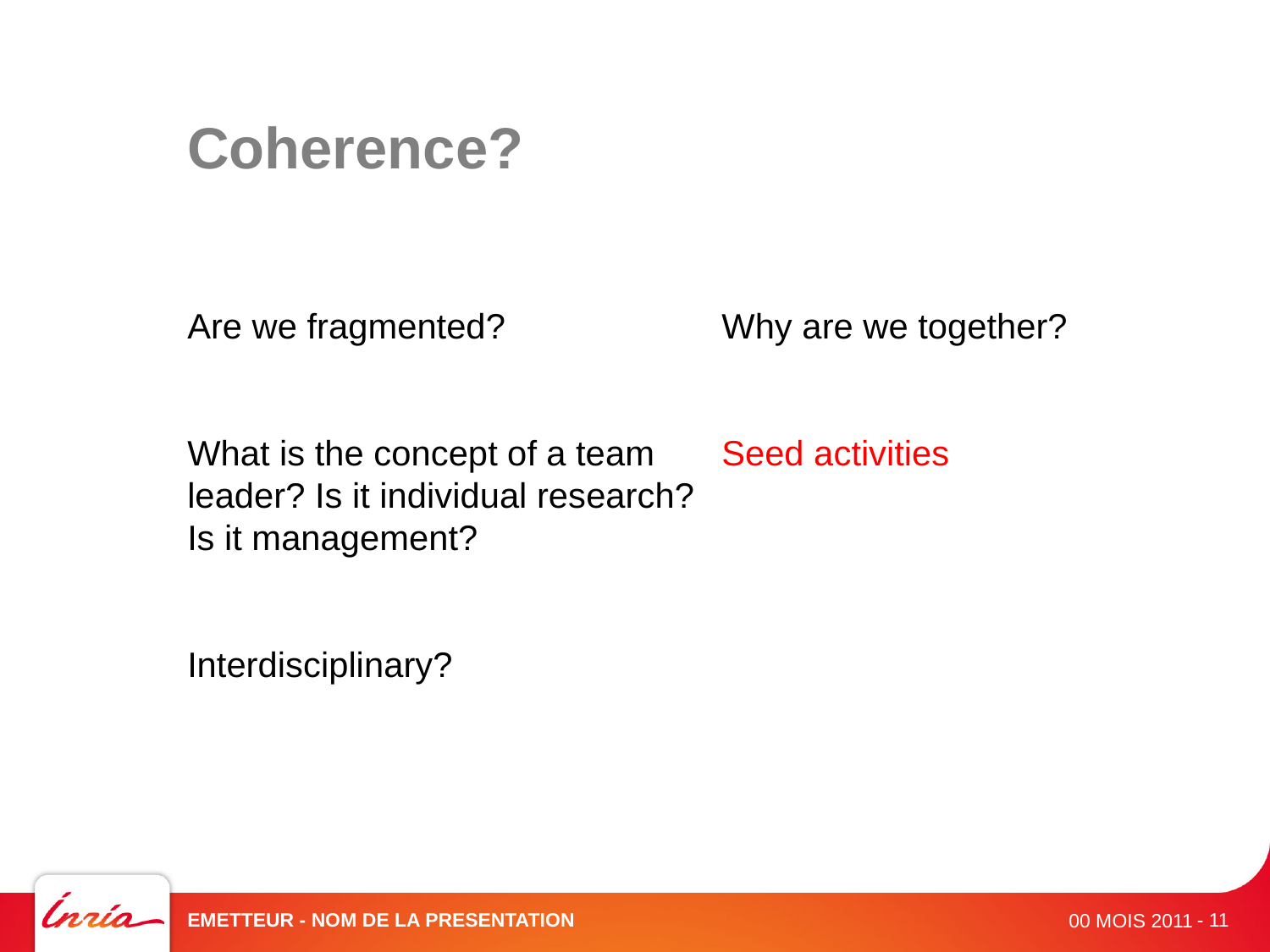

# Coherence?
Are we fragmented?

What is the concept of a team leader? Is it individual research? Is it management?

Interdisciplinary?
Why are we together?

Seed activities
EMETTEUR - NOM DE LA PRESENTATION
- 11
00 MOIS 2011